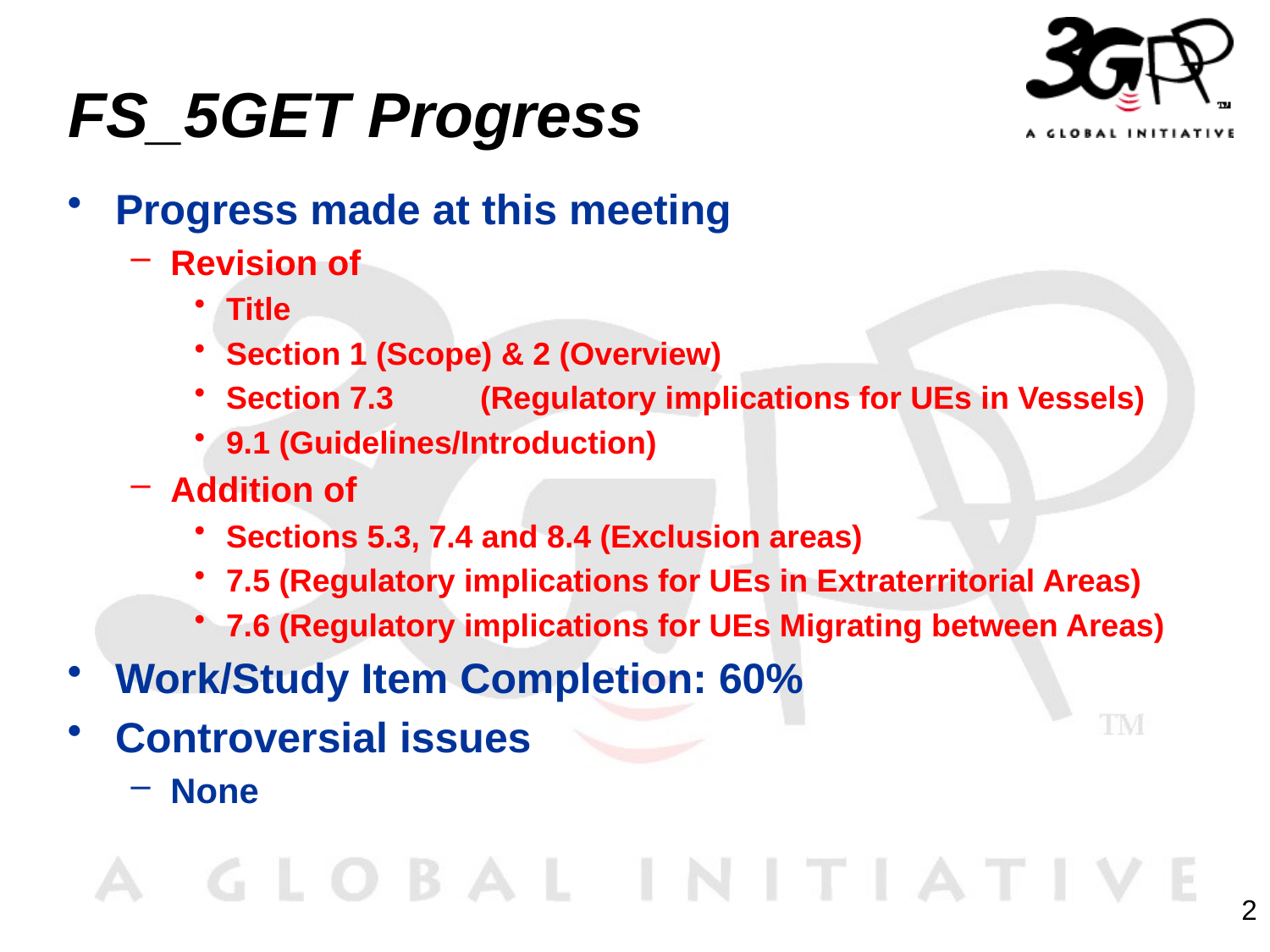

# FS_5GET Progress
Progress made at this meeting
Revision of
Title
Section 1 (Scope) & 2 (Overview)
Section 7.3	(Regulatory implications for UEs in Vessels)
9.1 (Guidelines/Introduction)
Addition of
Sections 5.3, 7.4 and 8.4 (Exclusion areas)
7.5 (Regulatory implications for UEs in Extraterritorial Areas)
7.6 (Regulatory implications for UEs Migrating between Areas)
Work/Study Item Completion: 60%
Controversial issues
None
2